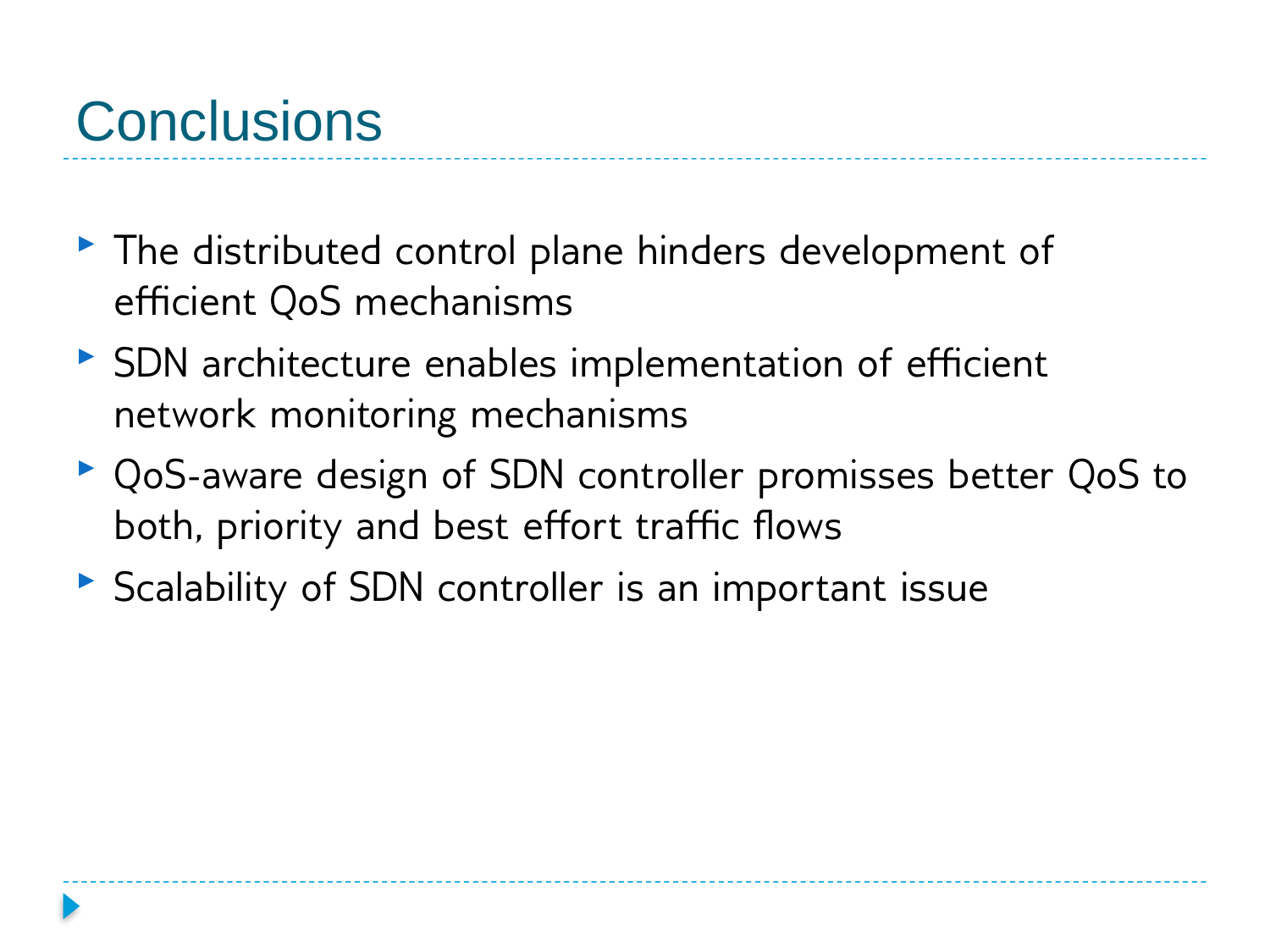

# Conclusions
The distributed control plane hinders development of efficient QoS mechanisms
SDN architecture enables implementation of efficient network monitoring mechanisms
QoS-aware design of SDN controller promisses better QoS to both, priority and best effort traffic flows
Scalability of SDN controller is an important issue